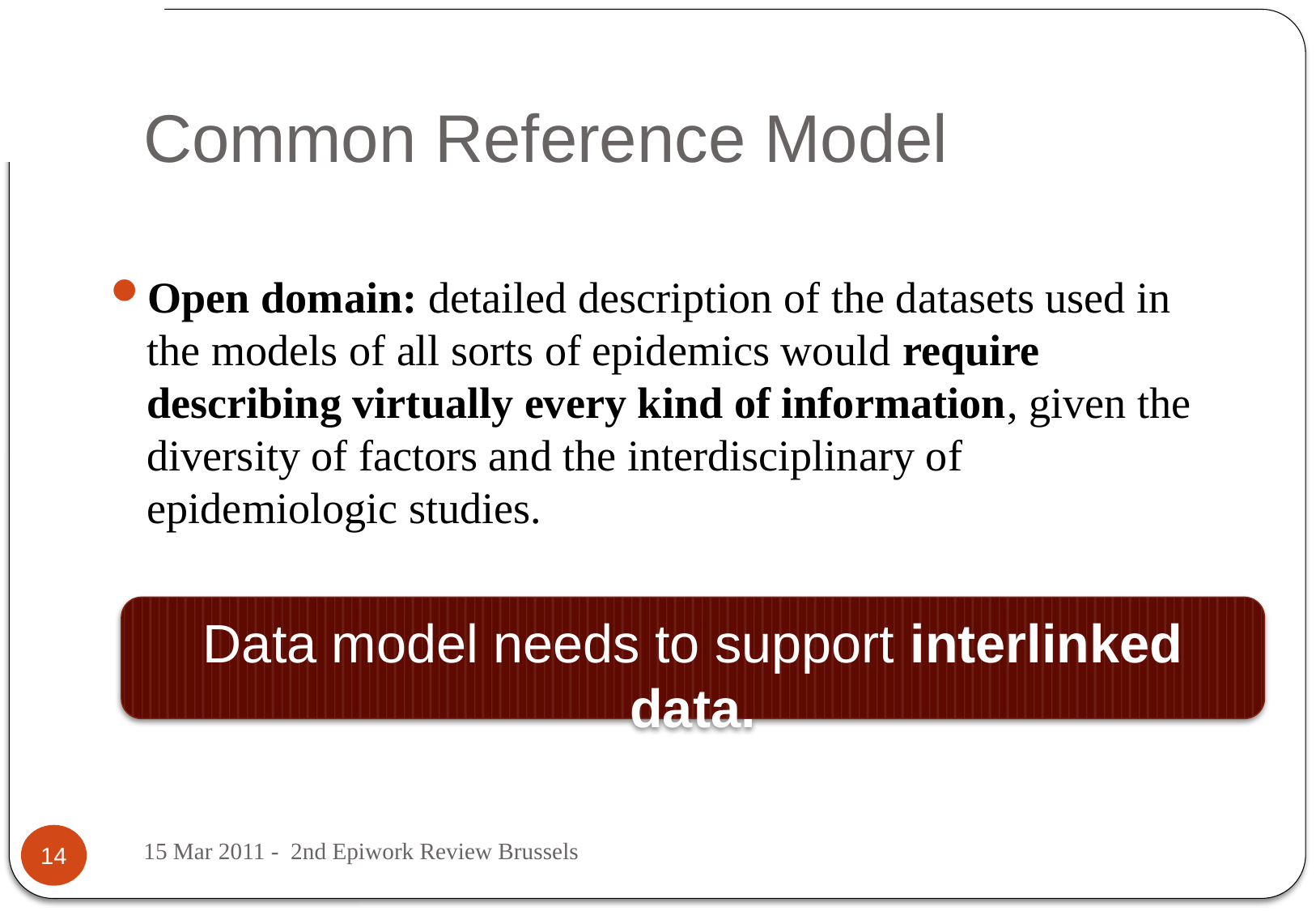

# Common Reference Model
Open domain: detailed description of the datasets used in the models of all sorts of epidemics would require describing virtually every kind of information, given the diversity of factors and the interdisciplinary of epidemiologic studies.

Data model needs to support interlinked data.

15 Mar 2011 -  2nd Epiwork Review Brussels
14